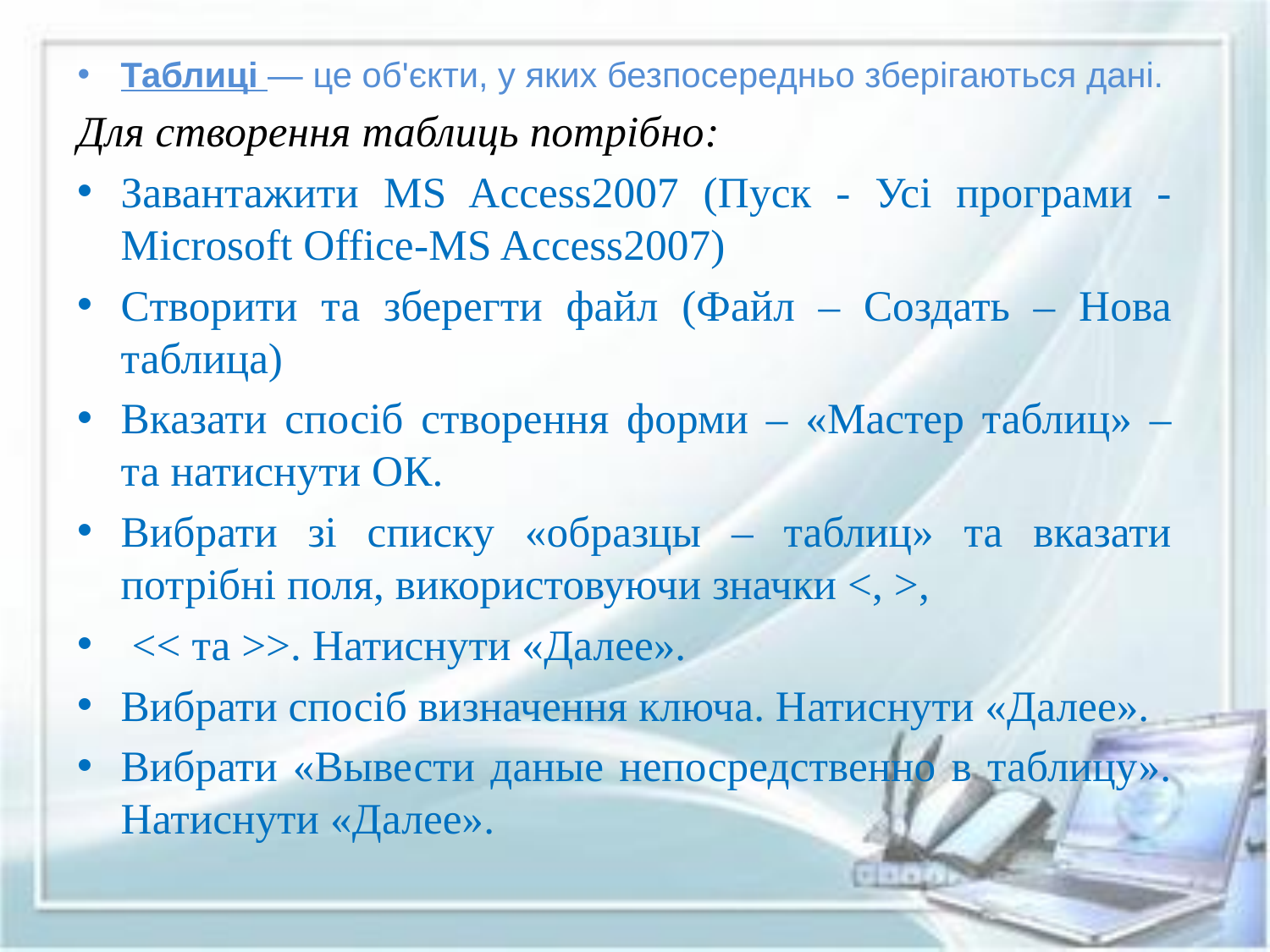

Таблиці — це об'єкти, у яких безпосередньо зберігаються дані.
Для створення таблиць потрібно:
Завантажити MS Access2007 (Пуск - Усі програми - Microsoft Office-MS Access2007)
Створити та зберегти файл (Файл – Создать – Нова таблица)
Вказати спосіб створення форми – «Мастер таблиц» – та натиснути ОК.
Вибрати зі списку «образцы – таблиц» та вказати потрібні поля, використовуючи значки <, >,
 << та >>. Натиснути «Далее».
Вибрати спосіб визначення ключа. Натиснути «Далее».
Вибрати «Вывести даные непосредственно в таблицу». Натиснути «Далее».